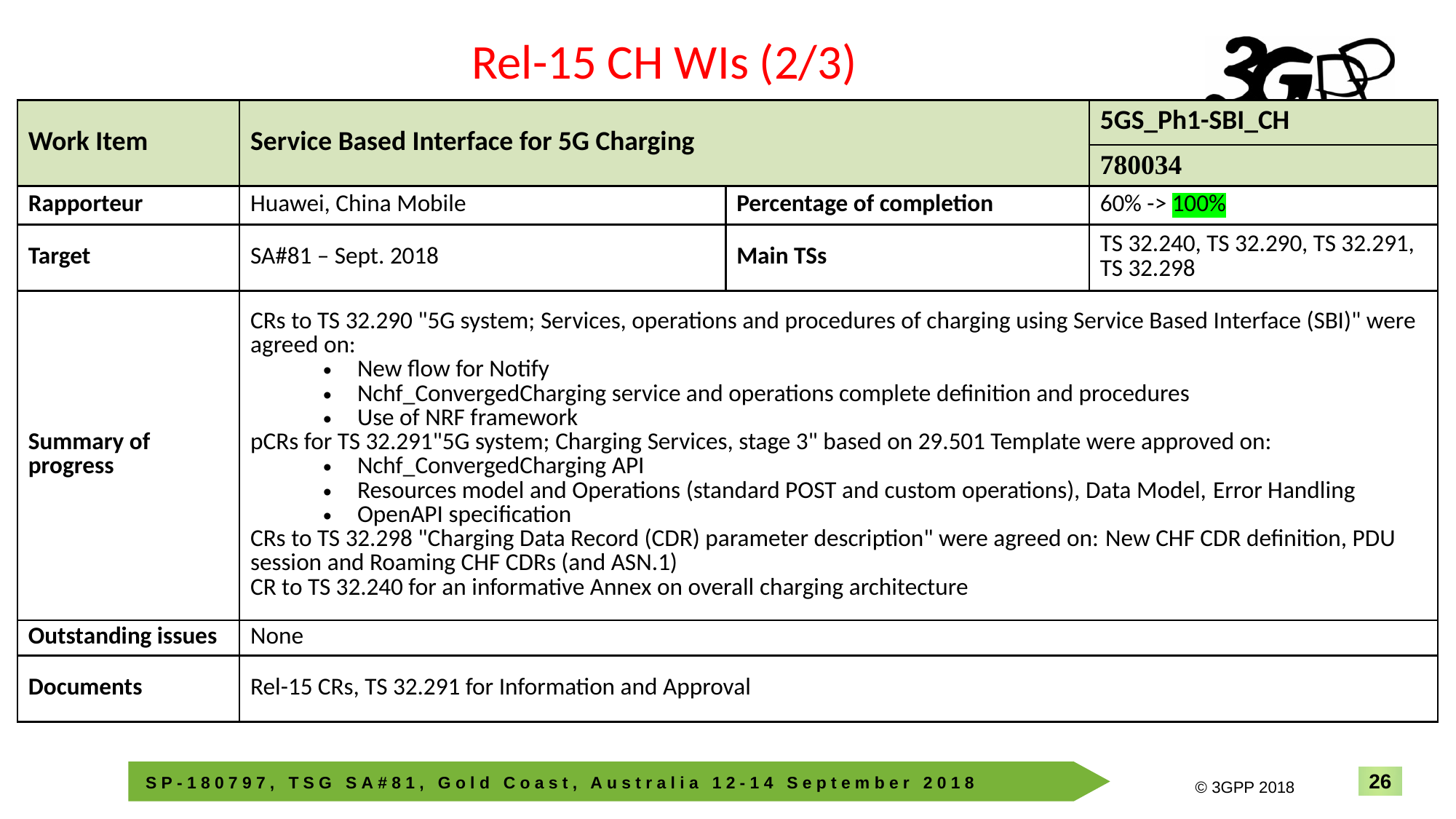

Rel-15 CH WIs (2/3)
| Work Item | Service Based Interface for 5G Charging |  | 5GS\_Ph1-SBI\_CH |
| --- | --- | --- | --- |
|  |  |  | 780034 |
| Rapporteur | Huawei, China Mobile | Percentage of completion | 60% -> 100% |
| Target | SA#81 – Sept. 2018 | Main TSs | TS 32.240, TS 32.290, TS 32.291, TS 32.298 |
| Summary of progress | CRs to TS 32.290 "5G system; Services, operations and procedures of charging using Service Based Interface (SBI)" were agreed on: New flow for Notify Nchf\_ConvergedCharging service and operations complete definition and procedures Use of NRF framework pCRs for TS 32.291"5G system; Charging Services, stage 3" based on 29.501 Template were approved on: Nchf\_ConvergedCharging API Resources model and Operations (standard POST and custom operations), Data Model, Error Handling OpenAPI specification CRs to TS 32.298 "Charging Data Record (CDR) parameter description" were agreed on: New CHF CDR definition, PDU session and Roaming CHF CDRs (and ASN.1) CR to TS 32.240 for an informative Annex on overall charging architecture |  |  |
| Outstanding issues | None |  |  |
| Documents | Rel-15 CRs, TS 32.291 for Information and Approval |  |  |